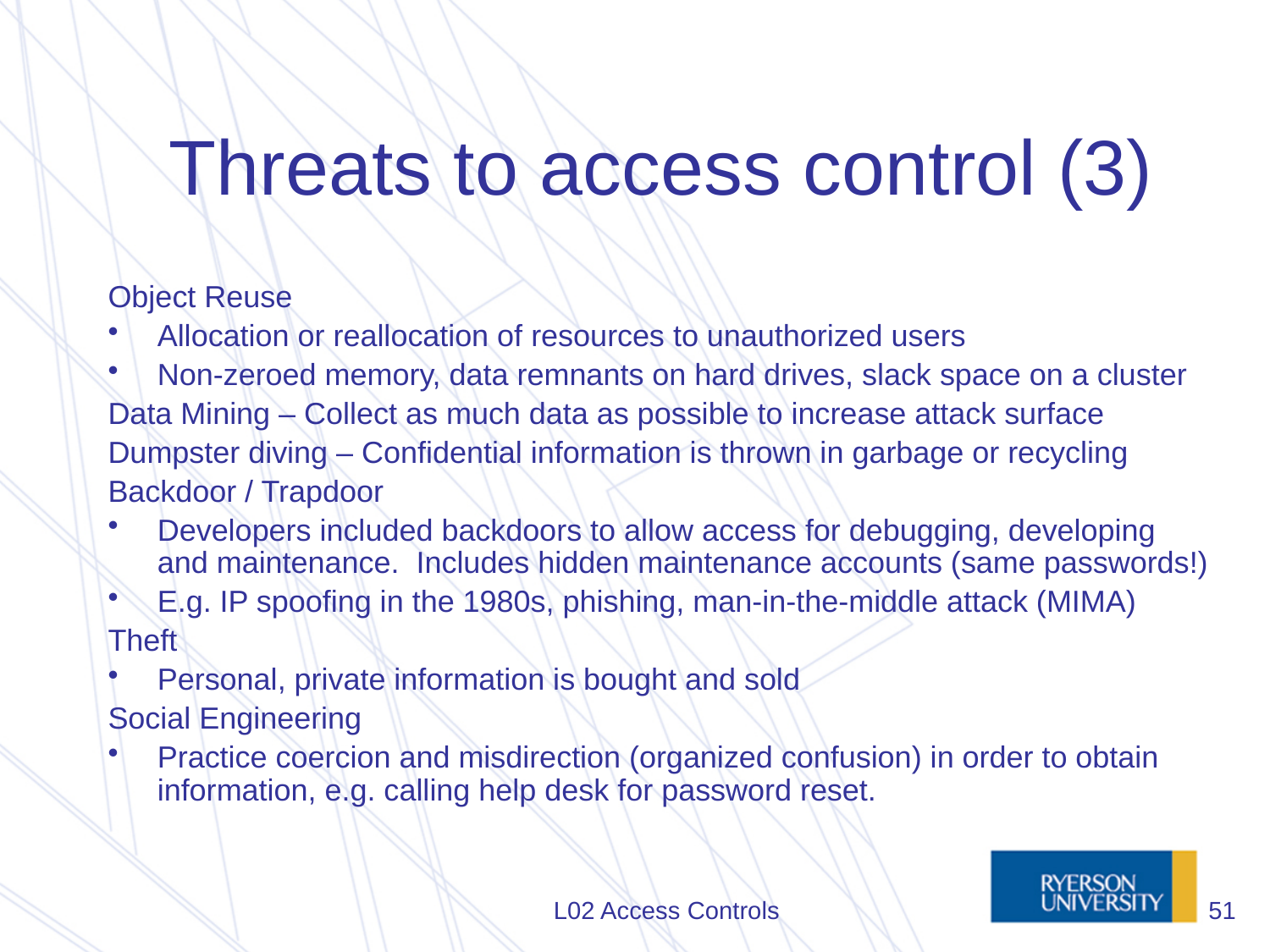

# Threats to access control (3)
Object Reuse
Allocation or reallocation of resources to unauthorized users
Non-zeroed memory, data remnants on hard drives, slack space on a cluster
Data Mining – Collect as much data as possible to increase attack surface
Dumpster diving – Confidential information is thrown in garbage or recycling
Backdoor / Trapdoor
Developers included backdoors to allow access for debugging, developing and maintenance.  Includes hidden maintenance accounts (same passwords!)
E.g. IP spoofing in the 1980s, phishing, man-in-the-middle attack (MIMA)
Theft
Personal, private information is bought and sold
Social Engineering
Practice coercion and misdirection (organized confusion) in order to obtain information, e.g. calling help desk for password reset.
L02 Access Controls
51